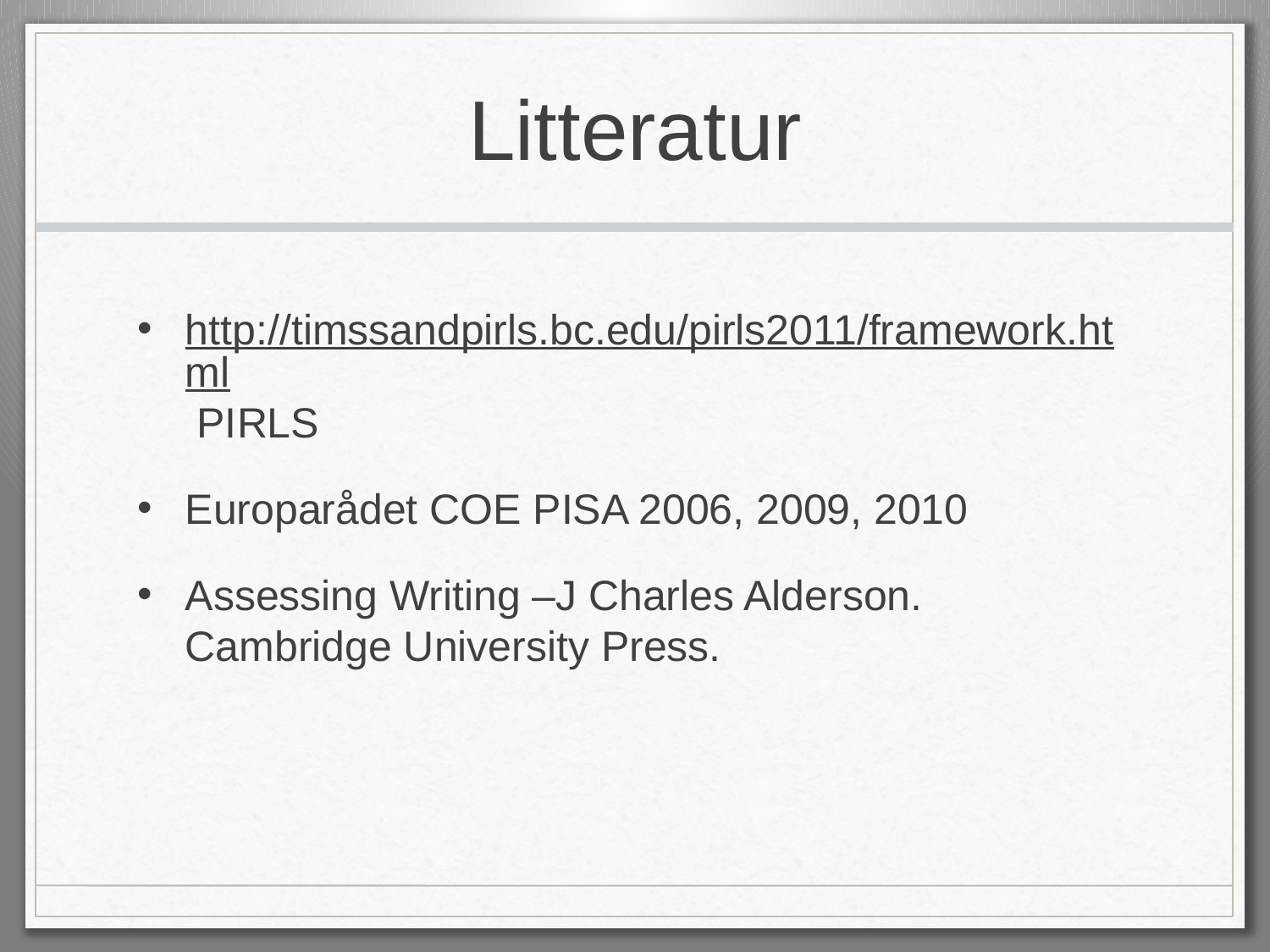

# Litteratur
http://timssandpirls.bc.edu/pirls2011/framework.html PIRLS
Europarådet COE PISA 2006, 2009, 2010
Assessing Writing –J Charles Alderson. Cambridge University Press.